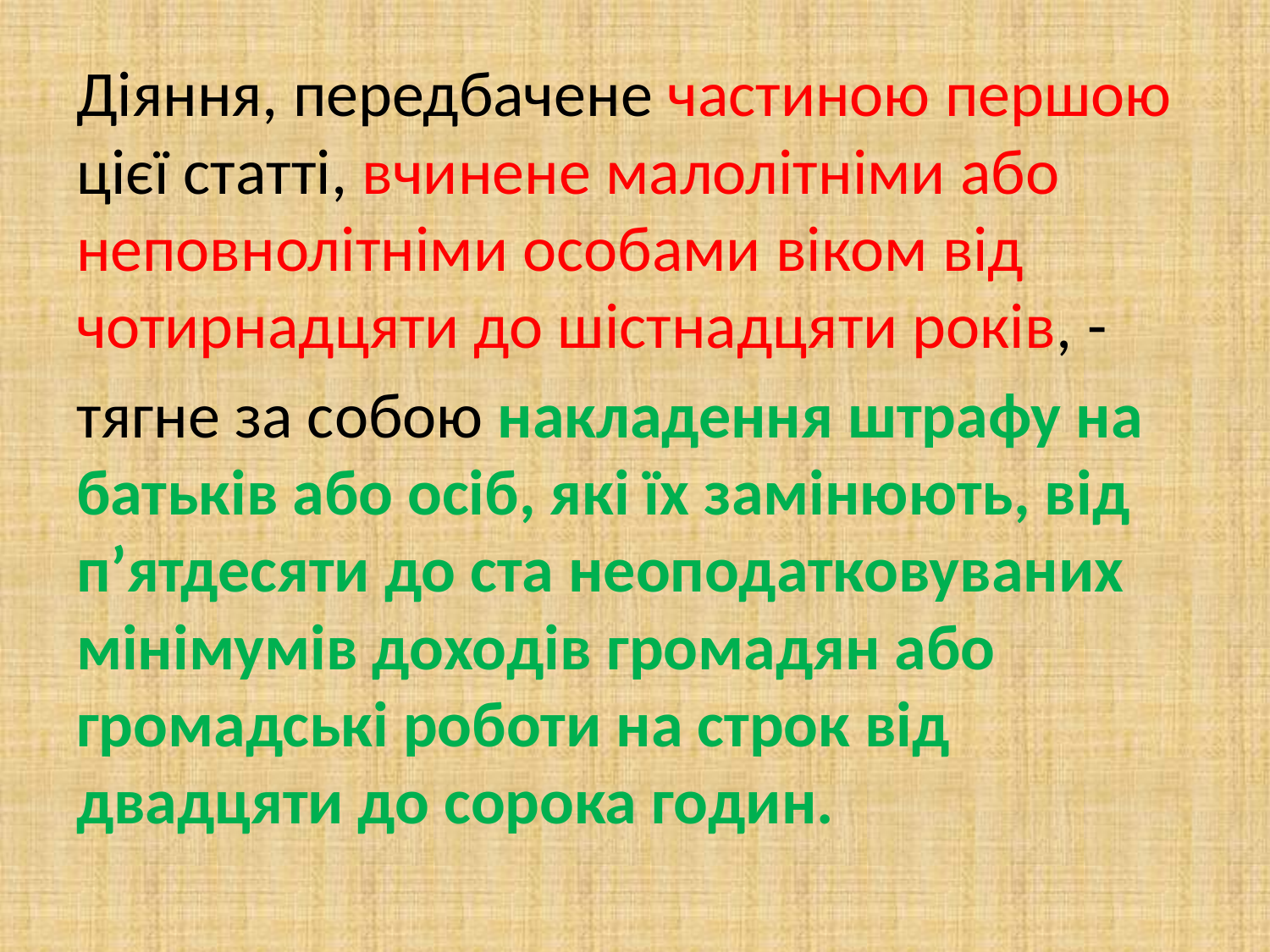

Діяння, передбачене частиною першою цієї статті, вчинене малолітніми або неповнолітніми особами віком від чотирнадцяти до шістнадцяти років, -
тягне за собою накладення штрафу на батьків або осіб, які їх замінюють, від п’ятдесяти до ста неоподатковуваних мінімумів доходів громадян або громадські роботи на строк від двадцяти до сорока годин.